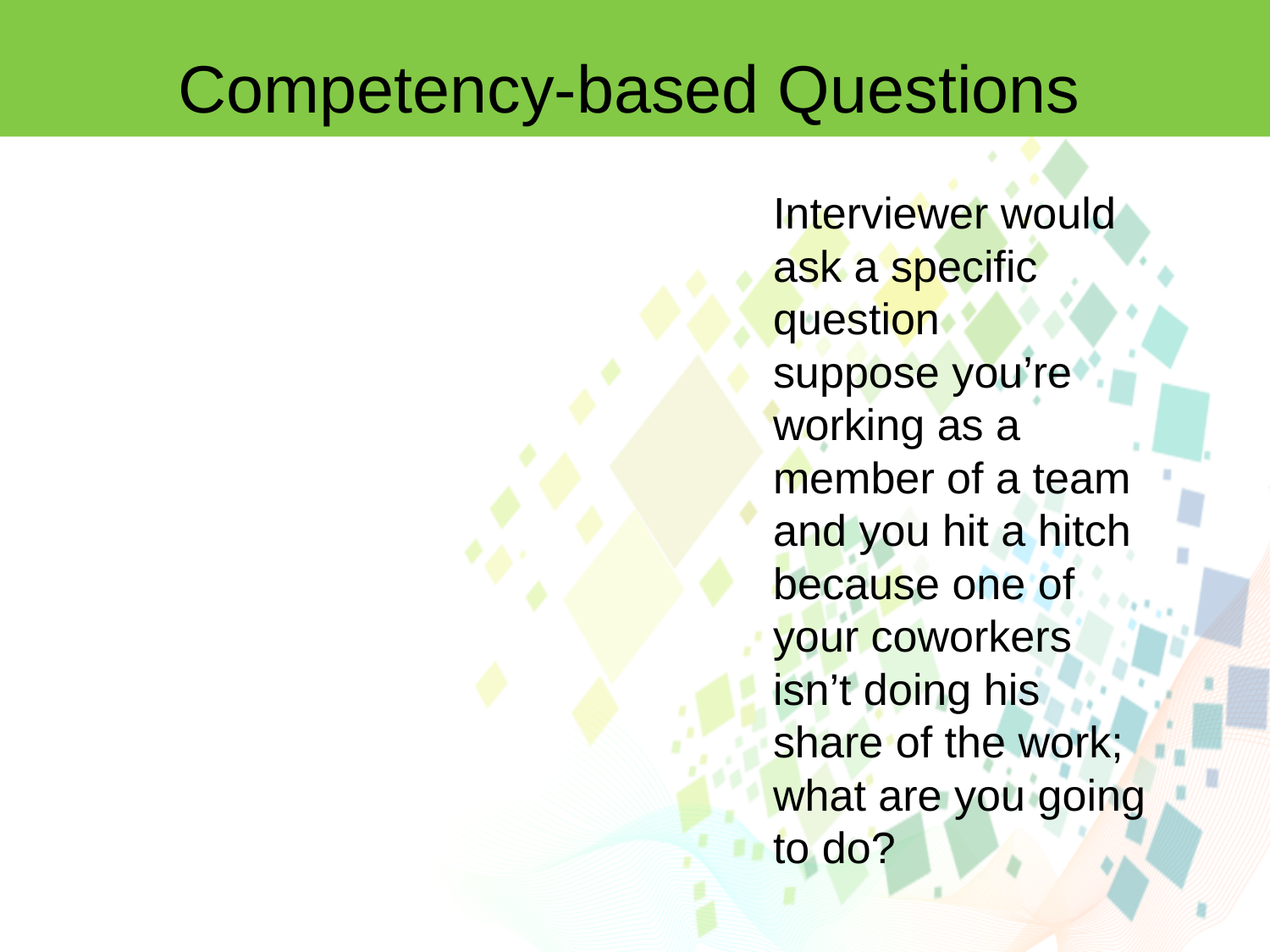

Competency-based Questions
Interviewer would ask a specific question
suppose you’re working as a
member of a team and you hit a hitch because one of your coworkers isn’t doing his
share of the work; what are you going to do?